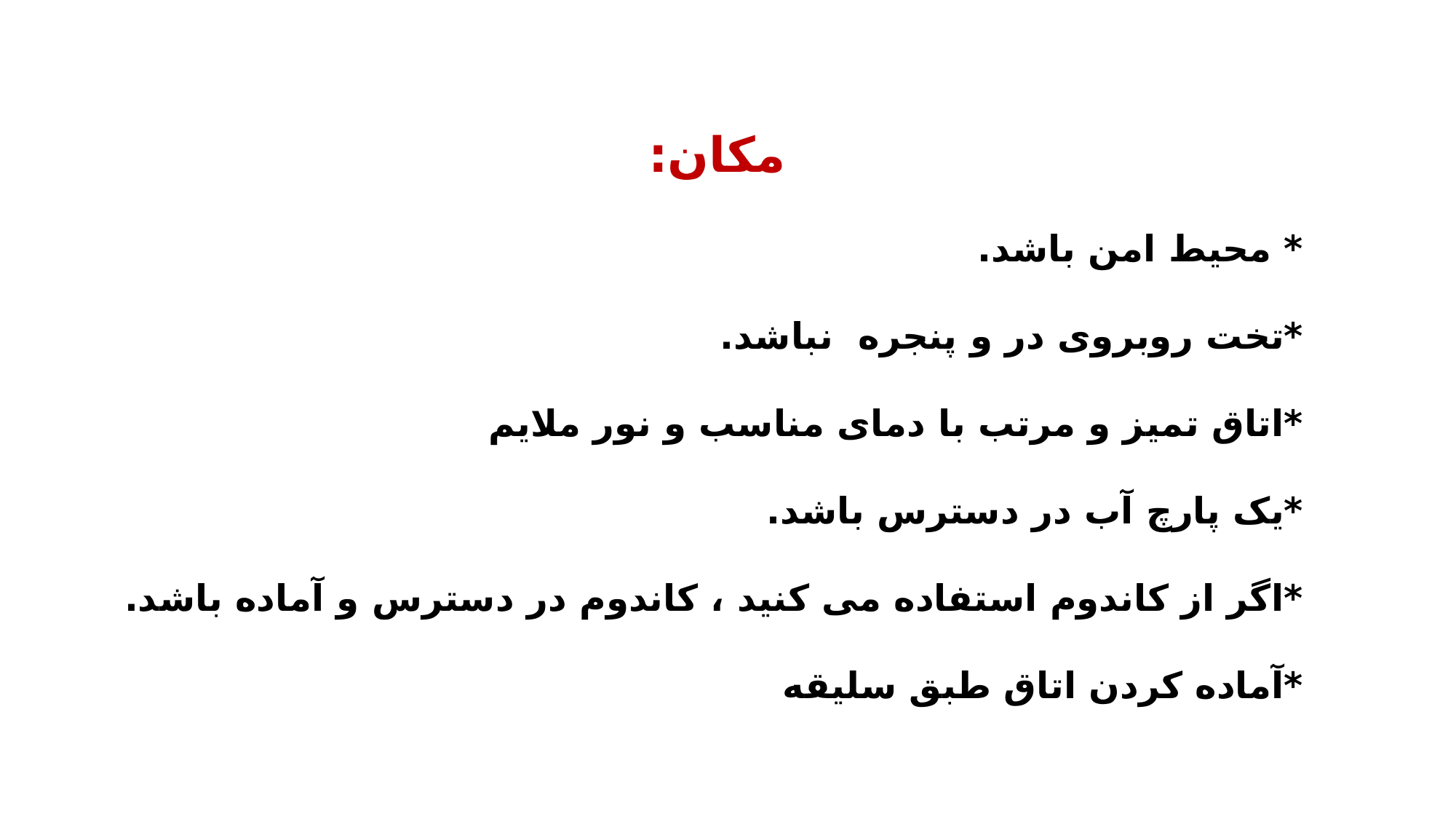

مکان:
* محیط امن باشد.
*تخت روبروی در و پنجره  نباشد.
*اتاق تمیز و مرتب با دمای مناسب و نور ملایم
*یک پارچ آب در دسترس باشد.
*اگر از کاندوم استفاده می کنید ، کاندوم در دسترس و آماده باشد.
*آماده کردن اتاق طبق سلیقه
32